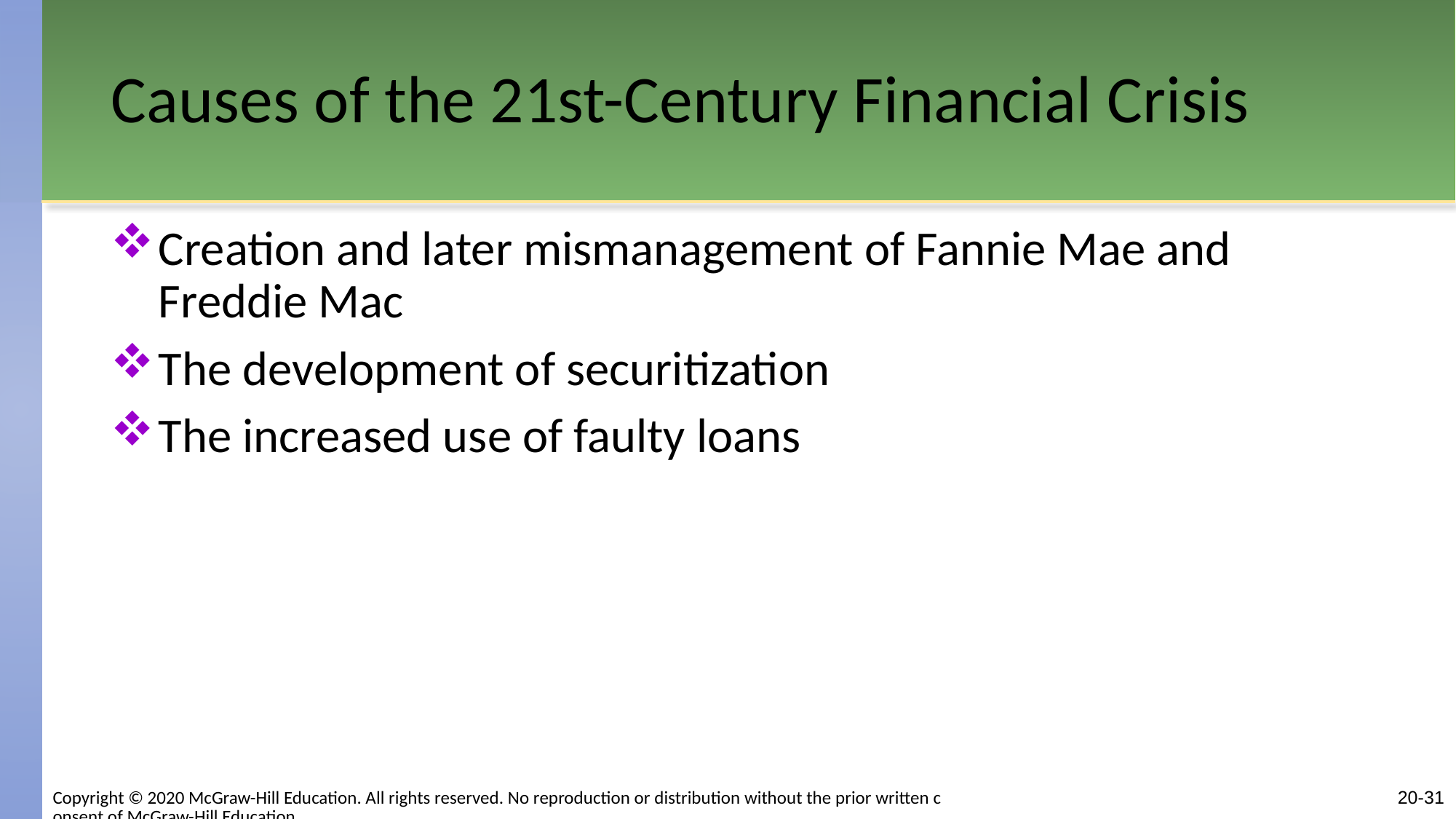

# Causes of the 21st-Century Financial Crisis
Creation and later mismanagement of Fannie Mae and Freddie Mac
The development of securitization
The increased use of faulty loans
Copyright © 2020 McGraw-Hill Education. All rights reserved. No reproduction or distribution without the prior written consent of McGraw-Hill Education.
20-31